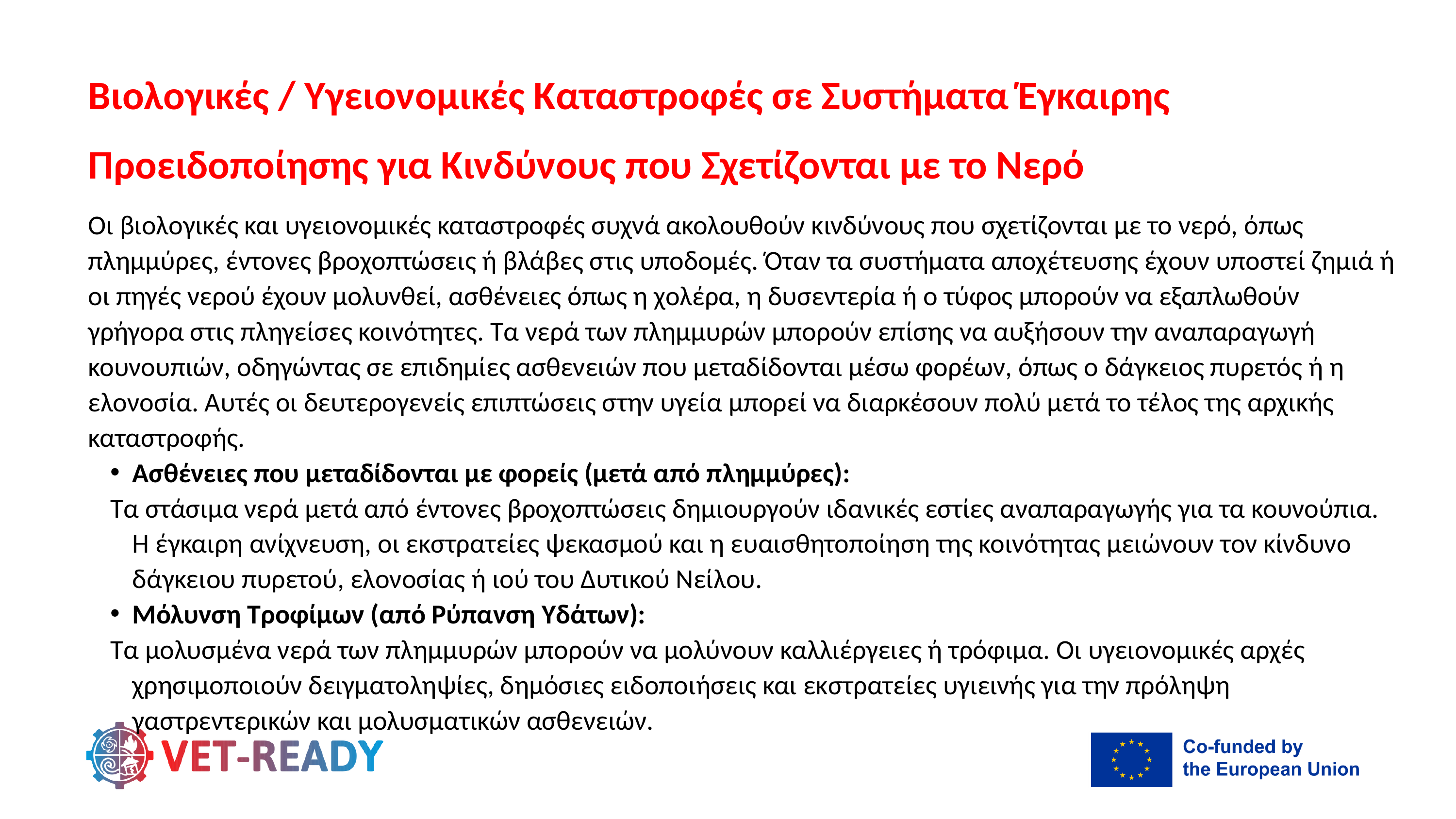

Βιολογικές / Υγειονομικές Καταστροφές σε Συστήματα Έγκαιρης Προειδοποίησης για Κινδύνους που Σχετίζονται με το Νερό
Οι βιολογικές και υγειονομικές καταστροφές συχνά ακολουθούν κινδύνους που σχετίζονται με το νερό, όπως πλημμύρες, έντονες βροχοπτώσεις ή βλάβες στις υποδομές. Όταν τα συστήματα αποχέτευσης έχουν υποστεί ζημιά ή οι πηγές νερού έχουν μολυνθεί, ασθένειες όπως η χολέρα, η δυσεντερία ή ο τύφος μπορούν να εξαπλωθούν γρήγορα στις πληγείσες κοινότητες. Τα νερά των πλημμυρών μπορούν επίσης να αυξήσουν την αναπαραγωγή κουνουπιών, οδηγώντας σε επιδημίες ασθενειών που μεταδίδονται μέσω φορέων, όπως ο δάγκειος πυρετός ή η ελονοσία. Αυτές οι δευτερογενείς επιπτώσεις στην υγεία μπορεί να διαρκέσουν πολύ μετά το τέλος της αρχικής καταστροφής.
Ασθένειες που μεταδίδονται με φορείς (μετά από πλημμύρες):
Τα στάσιμα νερά μετά από έντονες βροχοπτώσεις δημιουργούν ιδανικές εστίες αναπαραγωγής για τα κουνούπια. Η έγκαιρη ανίχνευση, οι εκστρατείες ψεκασμού και η ευαισθητοποίηση της κοινότητας μειώνουν τον κίνδυνο δάγκειου πυρετού, ελονοσίας ή ιού του Δυτικού Νείλου.
Μόλυνση Τροφίμων (από Ρύπανση Υδάτων):
Τα μολυσμένα νερά των πλημμυρών μπορούν να μολύνουν καλλιέργειες ή τρόφιμα. Οι υγειονομικές αρχές χρησιμοποιούν δειγματοληψίες, δημόσιες ειδοποιήσεις και εκστρατείες υγιεινής για την πρόληψη γαστρεντερικών και μολυσματικών ασθενειών.